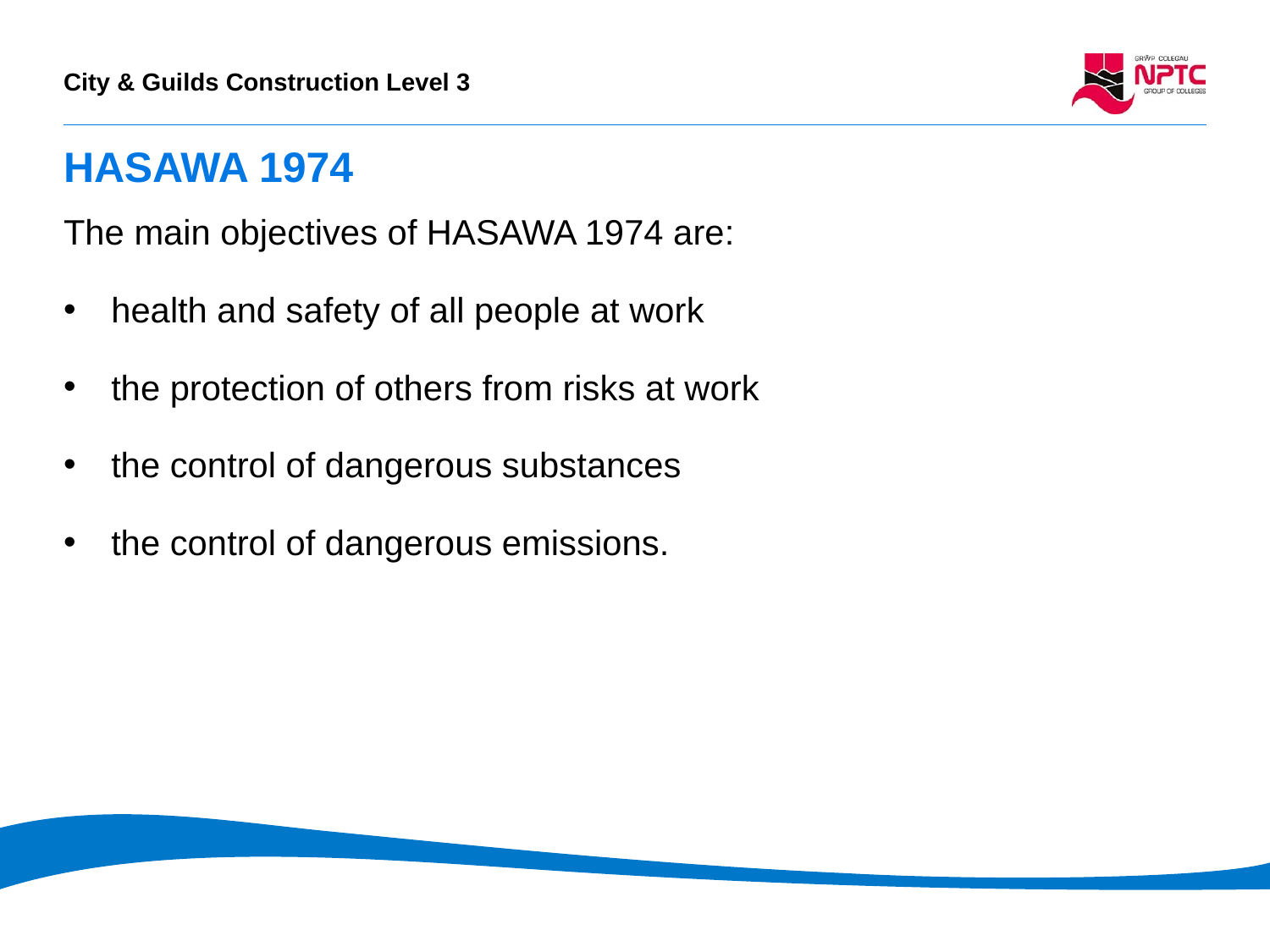

# HASAWA 1974
The main objectives of HASAWA 1974 are:
health and safety of all people at work
the protection of others from risks at work
the control of dangerous substances
the control of dangerous emissions.